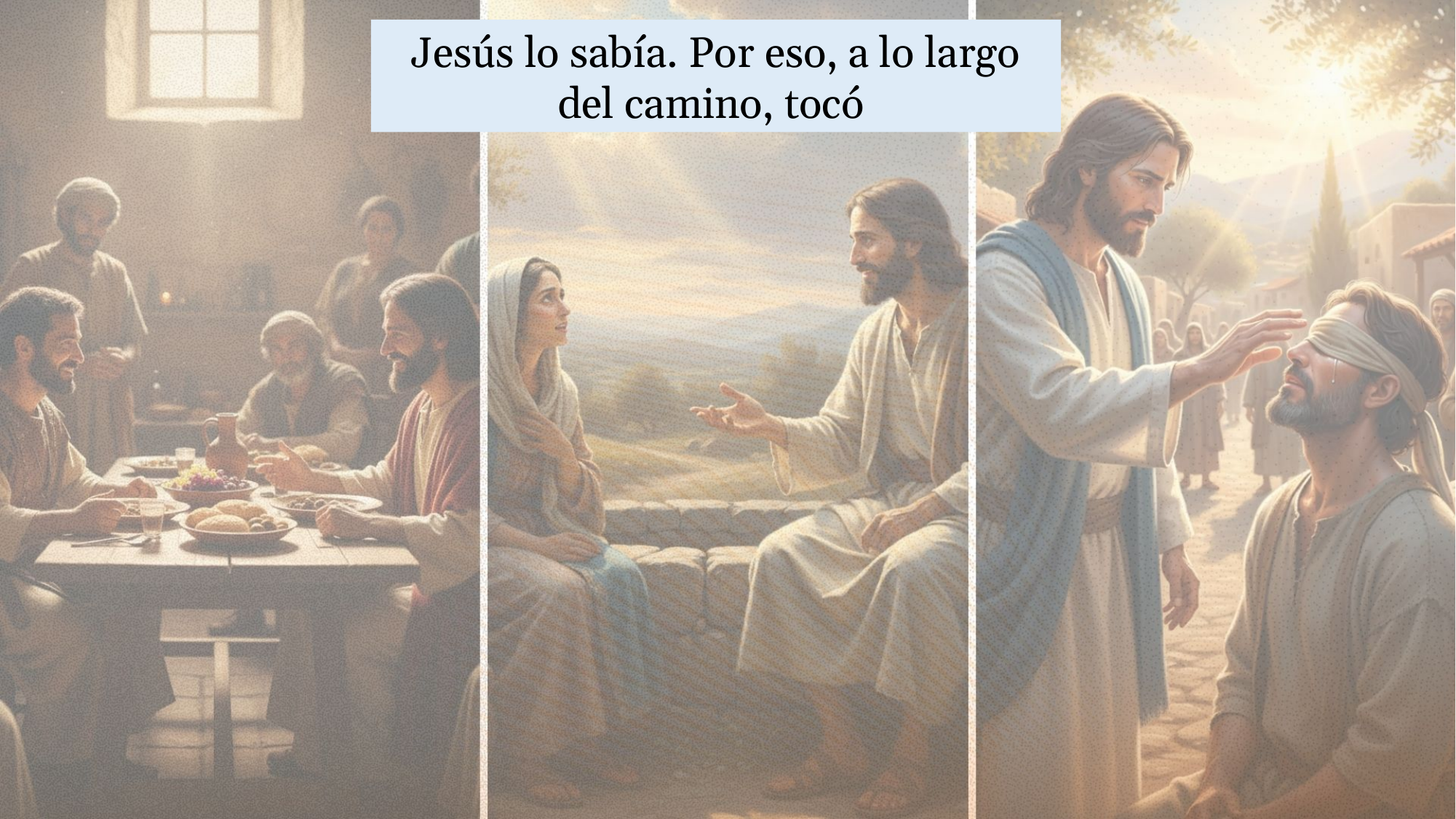

Jesús lo sabía. Por eso, a lo largo del camino, tocó